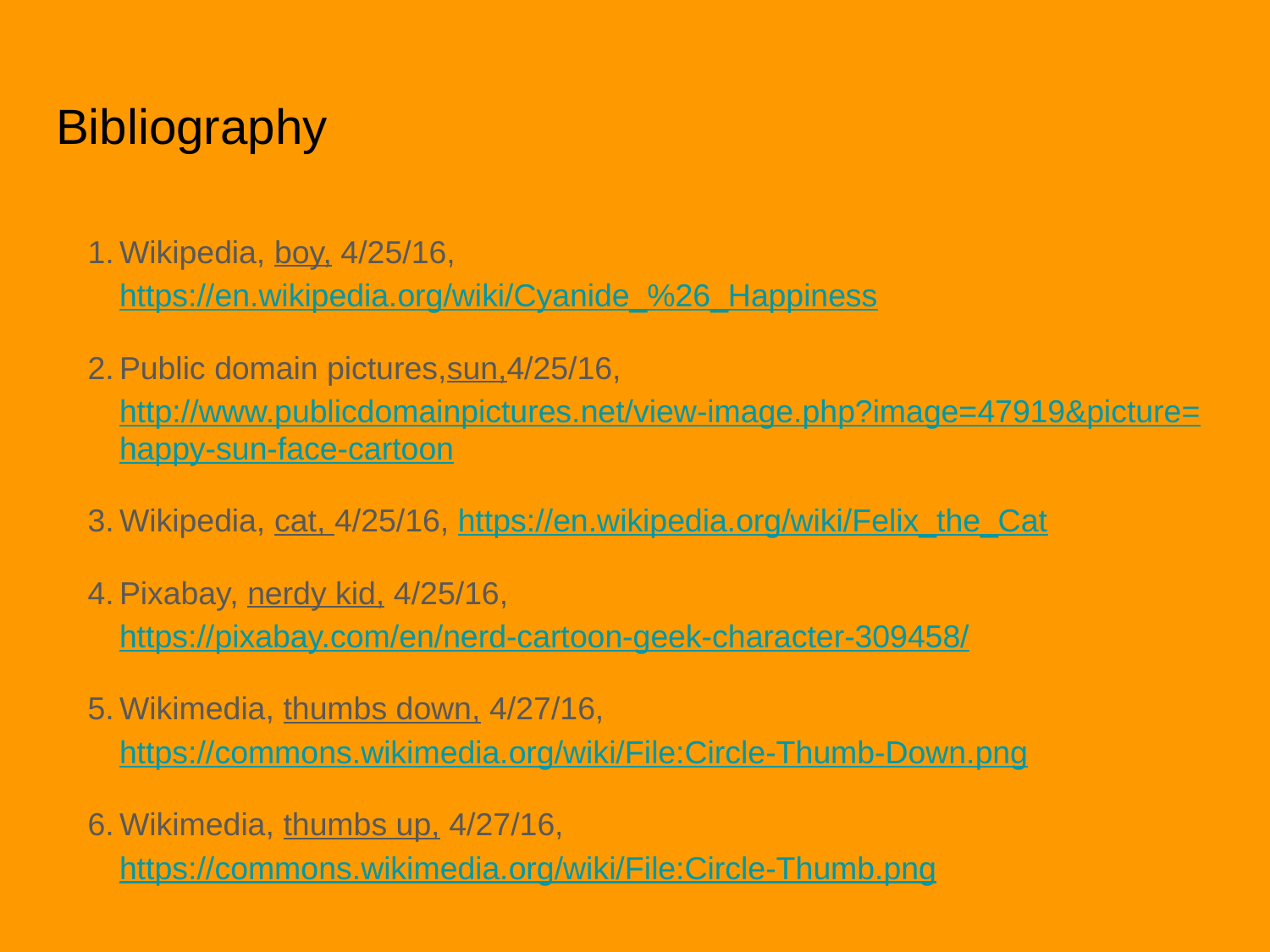

# Bibliography
Wikipedia, boy, 4/25/16, https://en.wikipedia.org/wiki/Cyanide_%26_Happiness
Public domain pictures,sun,4/25/16, http://www.publicdomainpictures.net/view-image.php?image=47919&picture=happy-sun-face-cartoon
Wikipedia, cat, 4/25/16, https://en.wikipedia.org/wiki/Felix_the_Cat
Pixabay, nerdy kid, 4/25/16, https://pixabay.com/en/nerd-cartoon-geek-character-309458/
Wikimedia, thumbs down, 4/27/16, https://commons.wikimedia.org/wiki/File:Circle-Thumb-Down.png
Wikimedia, thumbs up, 4/27/16, https://commons.wikimedia.org/wiki/File:Circle-Thumb.png